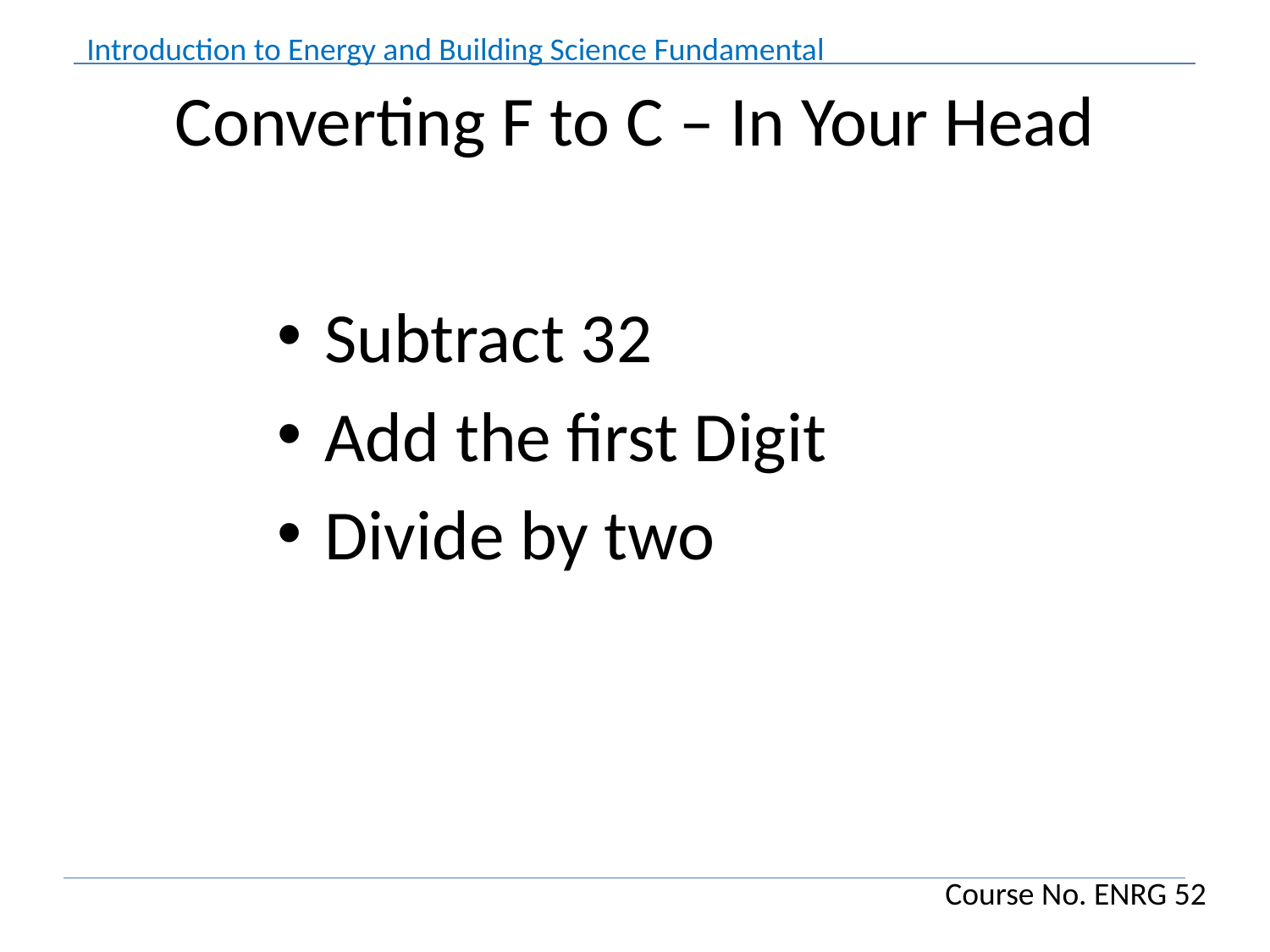

# Converting F to C – In Your Head
Subtract 32
Add the first Digit
Divide by two